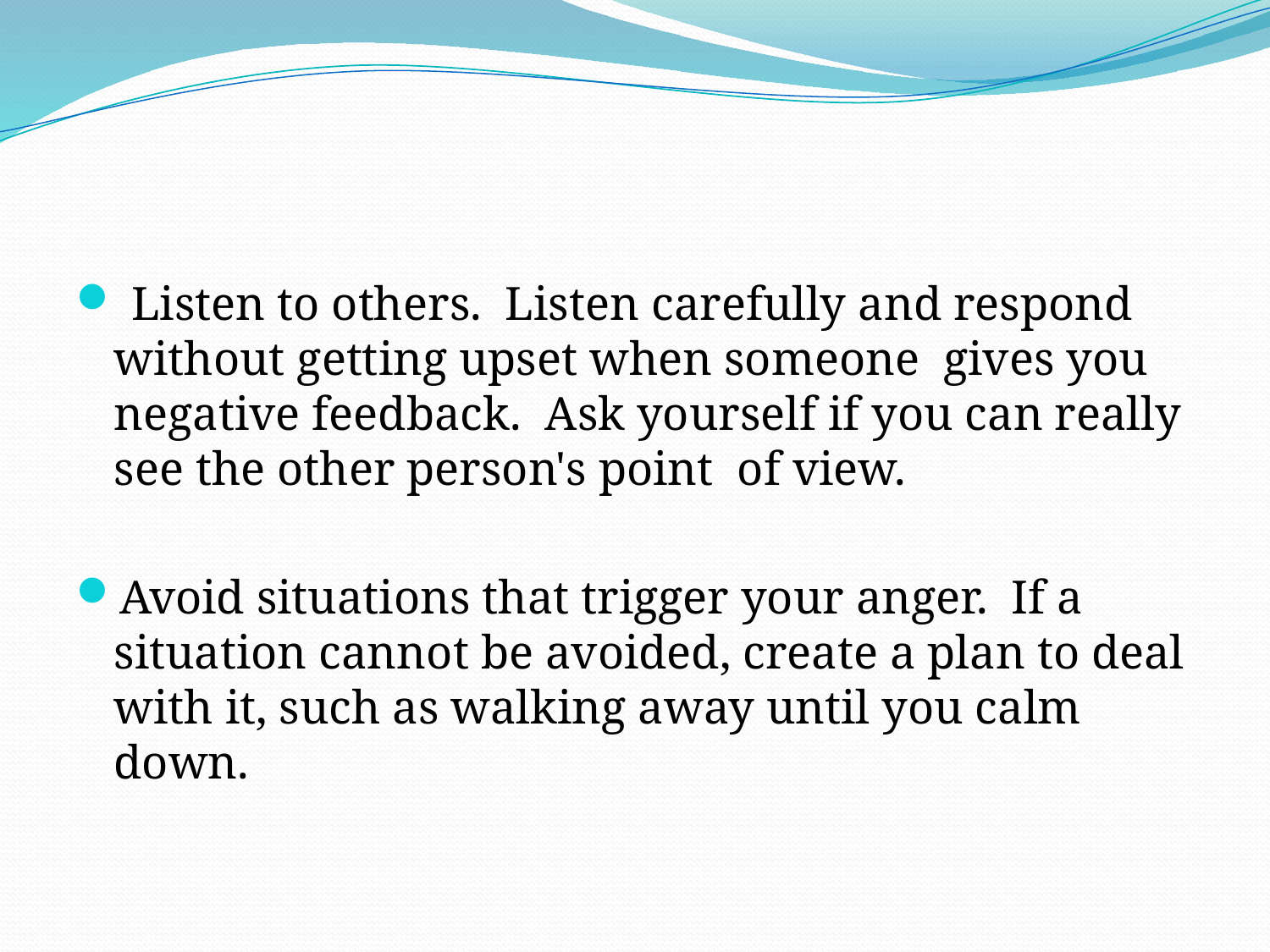

#
 Listen to others.  Listen carefully and respond without getting upset when someone  gives you negative feedback.  Ask yourself if you can really see the other person's point  of view.

Avoid situations that trigger your anger.  If a situation cannot be avoided, create a plan to deal with it, such as walking away until you calm down.